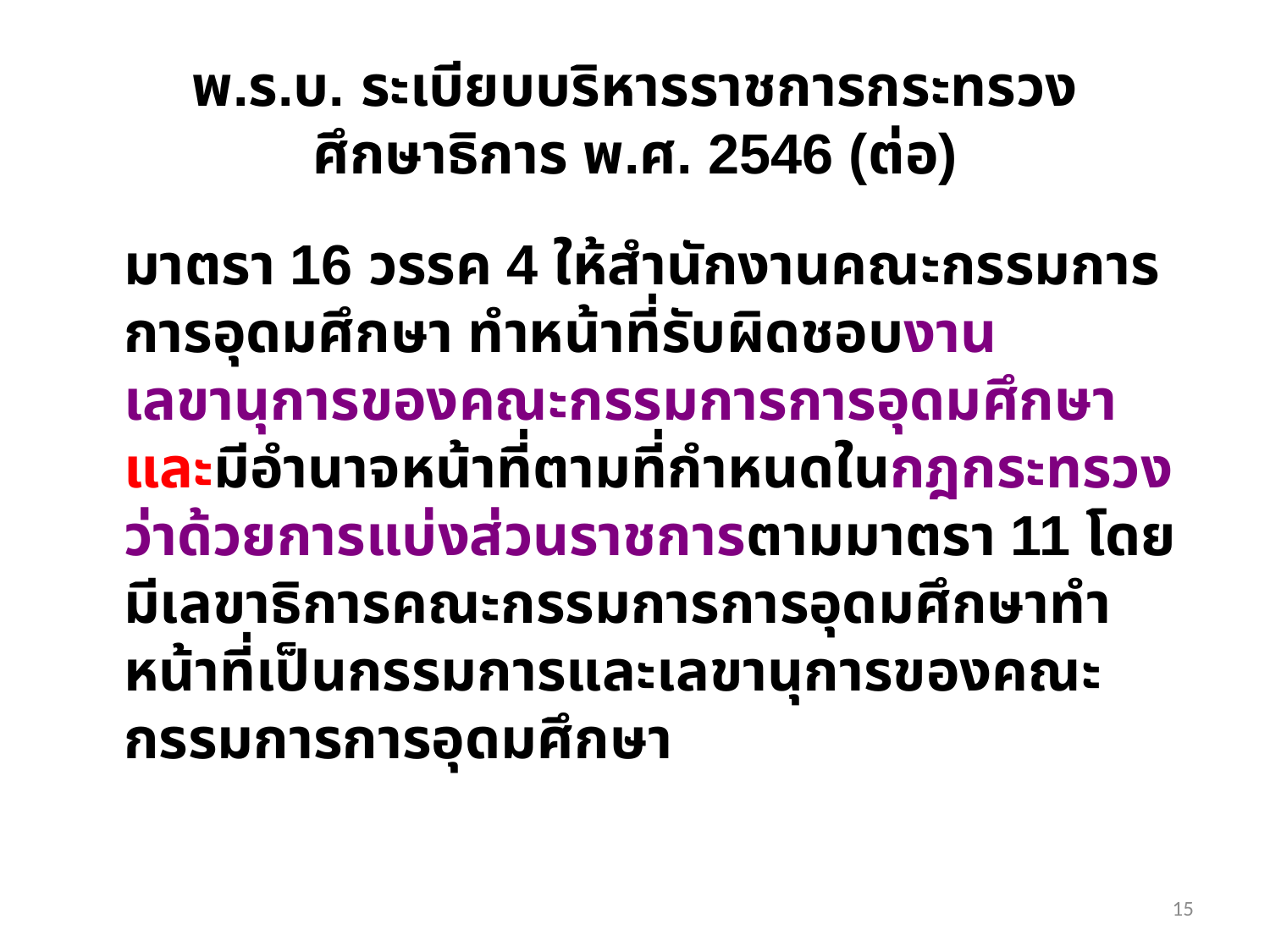

พ.ร.บ. ระเบียบบริหารราชการกระทรวงศึกษาธิการ พ.ศ. 2546 (ต่อ)
	มาตรา 16 วรรค 4 ให้สำนักงานคณะกรรมการการอุดมศึกษา ทำหน้าที่รับผิดชอบงานเลขานุการของคณะกรรมการการอุดมศึกษา และมีอำนาจหน้าที่ตามที่กำหนดในกฎกระทรวงว่าด้วยการแบ่งส่วนราชการตามมาตรา 11 โดยมีเลขาธิการคณะกรรมการการอุดมศึกษาทำหน้าที่เป็นกรรมการและเลขานุการของคณะกรรมการการอุดมศึกษา

15